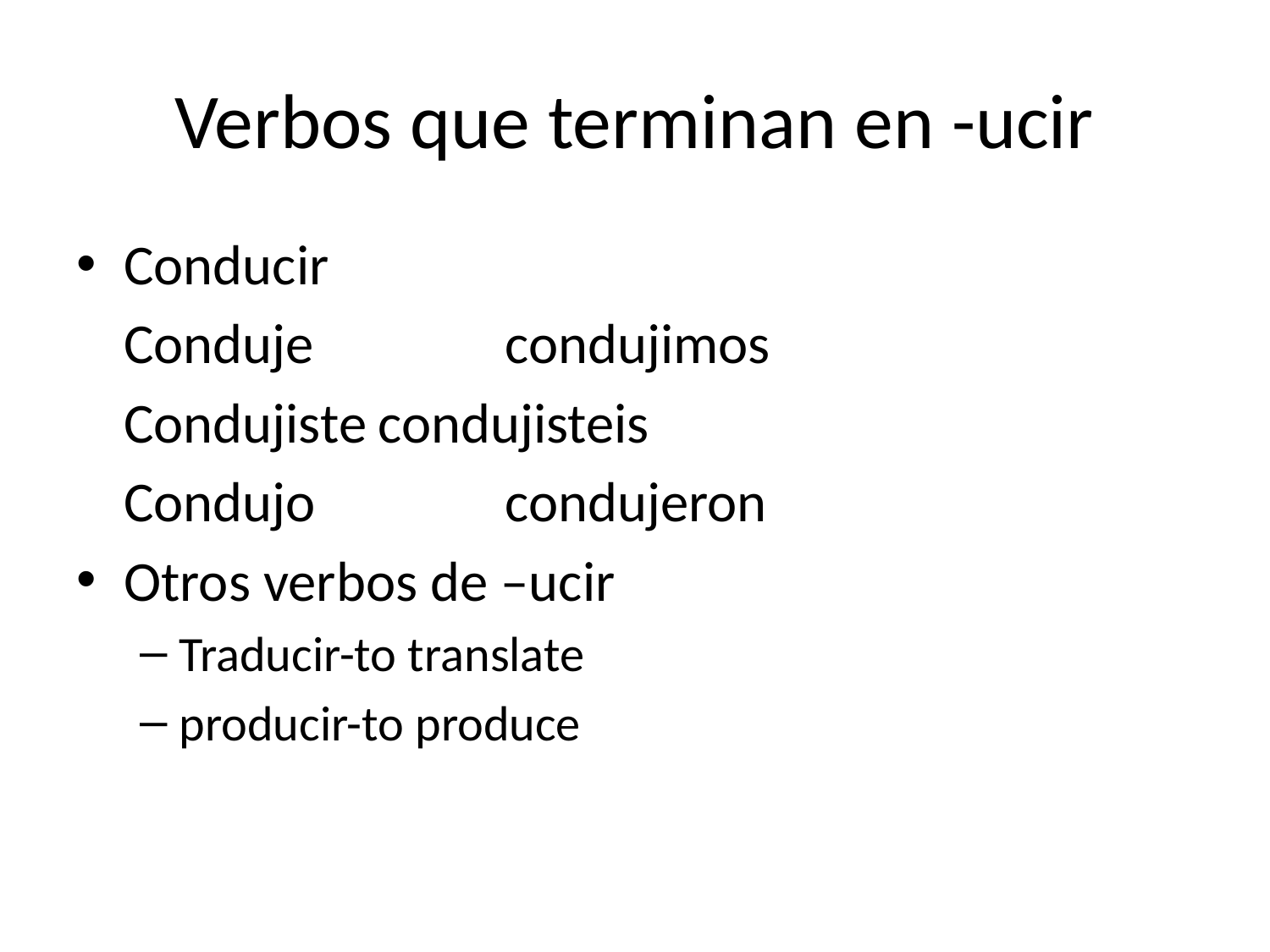

# Verbos que terminan en -ucir
Conducir
	Conduje		condujimos
	Condujiste	condujisteis
	Condujo		condujeron
Otros verbos de –ucir
Traducir-to translate
producir-to produce